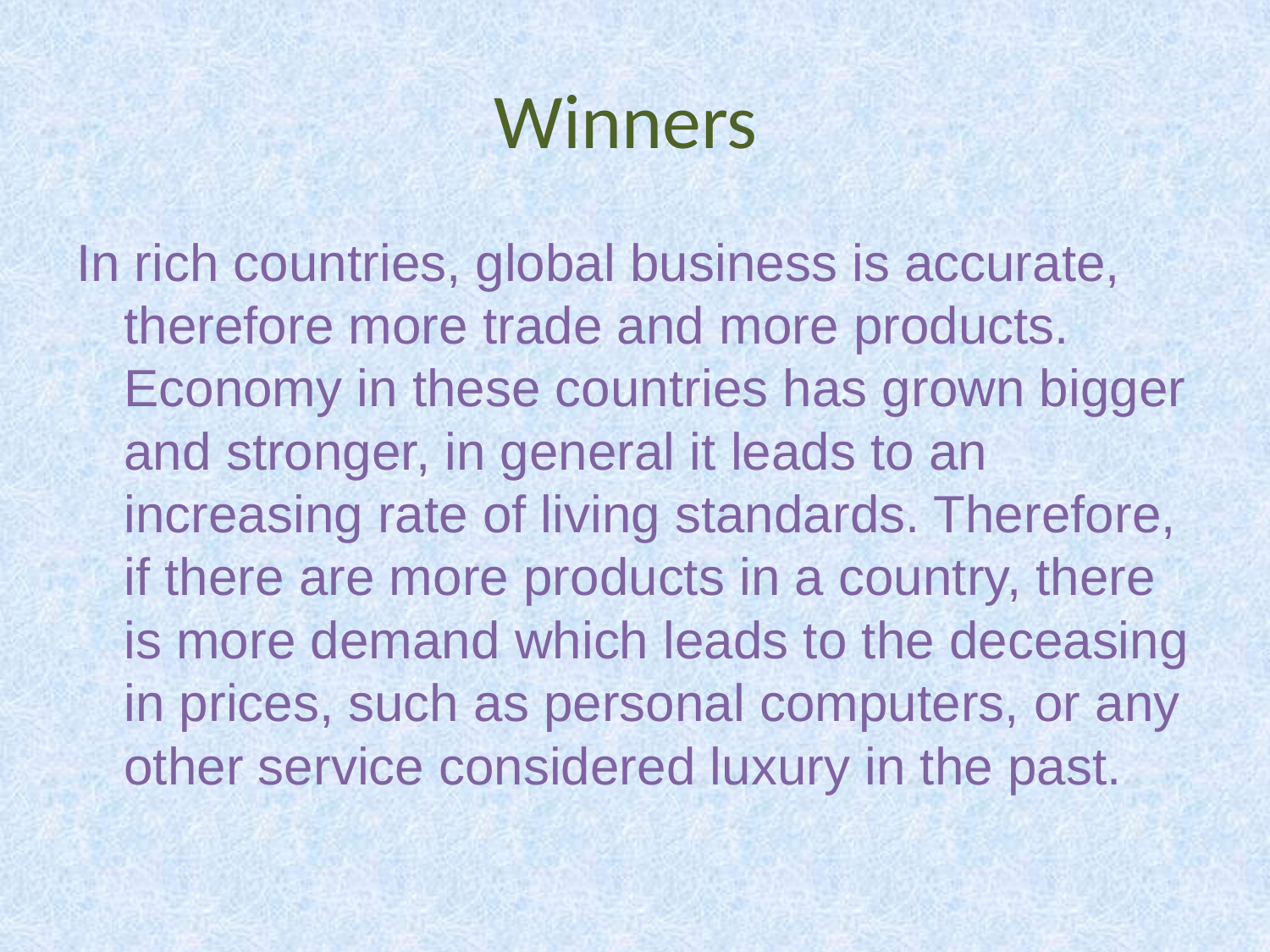

# Winners
In rich countries, global business is accurate, therefore more trade and more products. Economy in these countries has grown bigger and stronger, in general it leads to an increasing rate of living standards. Therefore, if there are more products in a country, there is more demand which leads to the deceasing in prices, such as personal computers, or any other service considered luxury in the past.